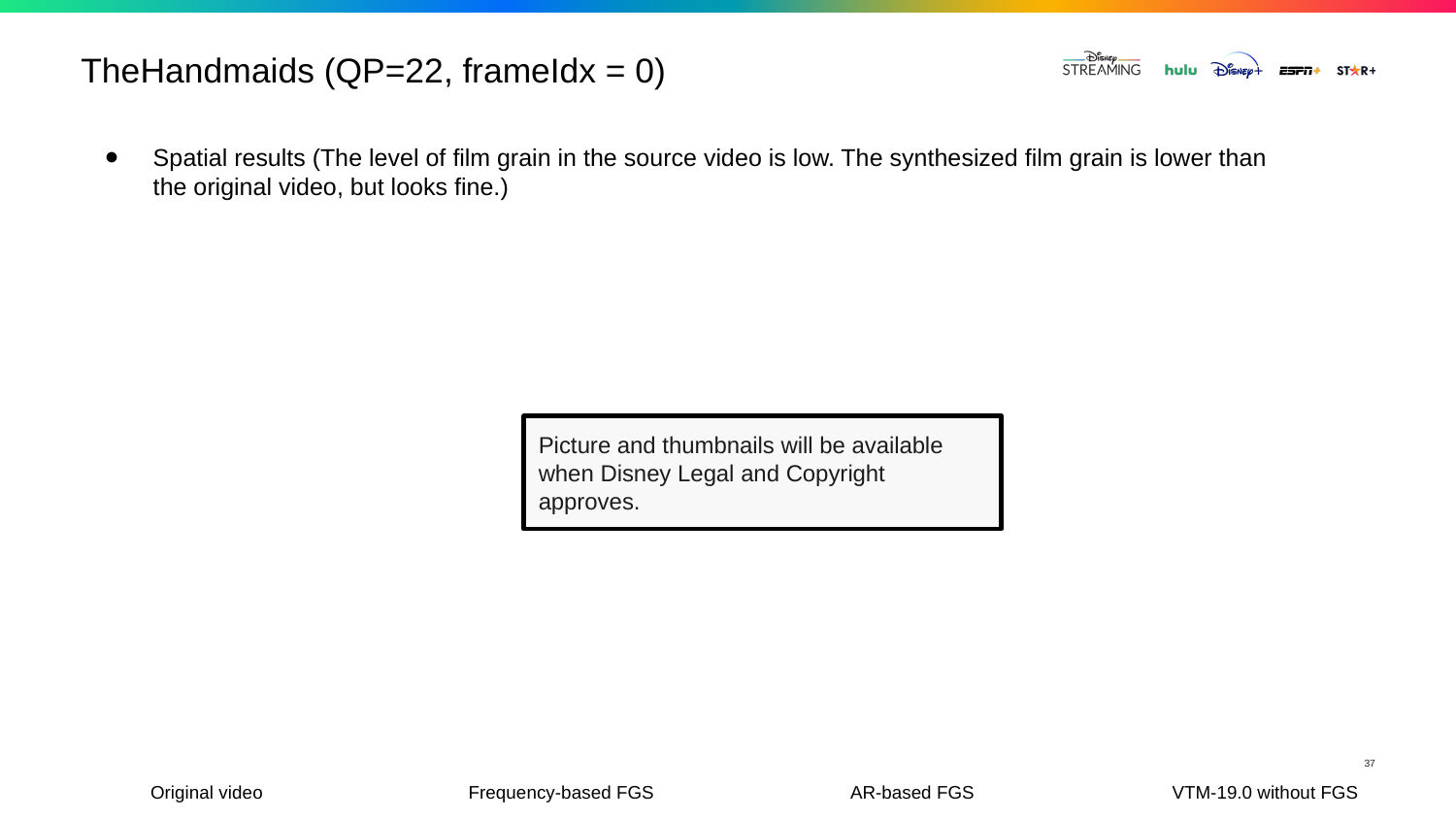

# TheHandmaids (QP=22, frameIdx = 0)
Spatial results (The level of film grain in the source video is low. The synthesized film grain is lower than the original video, but looks fine.)

Picture and thumbnails will be available when Disney Legal and Copyright approves.
37
Original video
Frequency-based FGS
AR-based FGS
VTM-19.0 without FGS